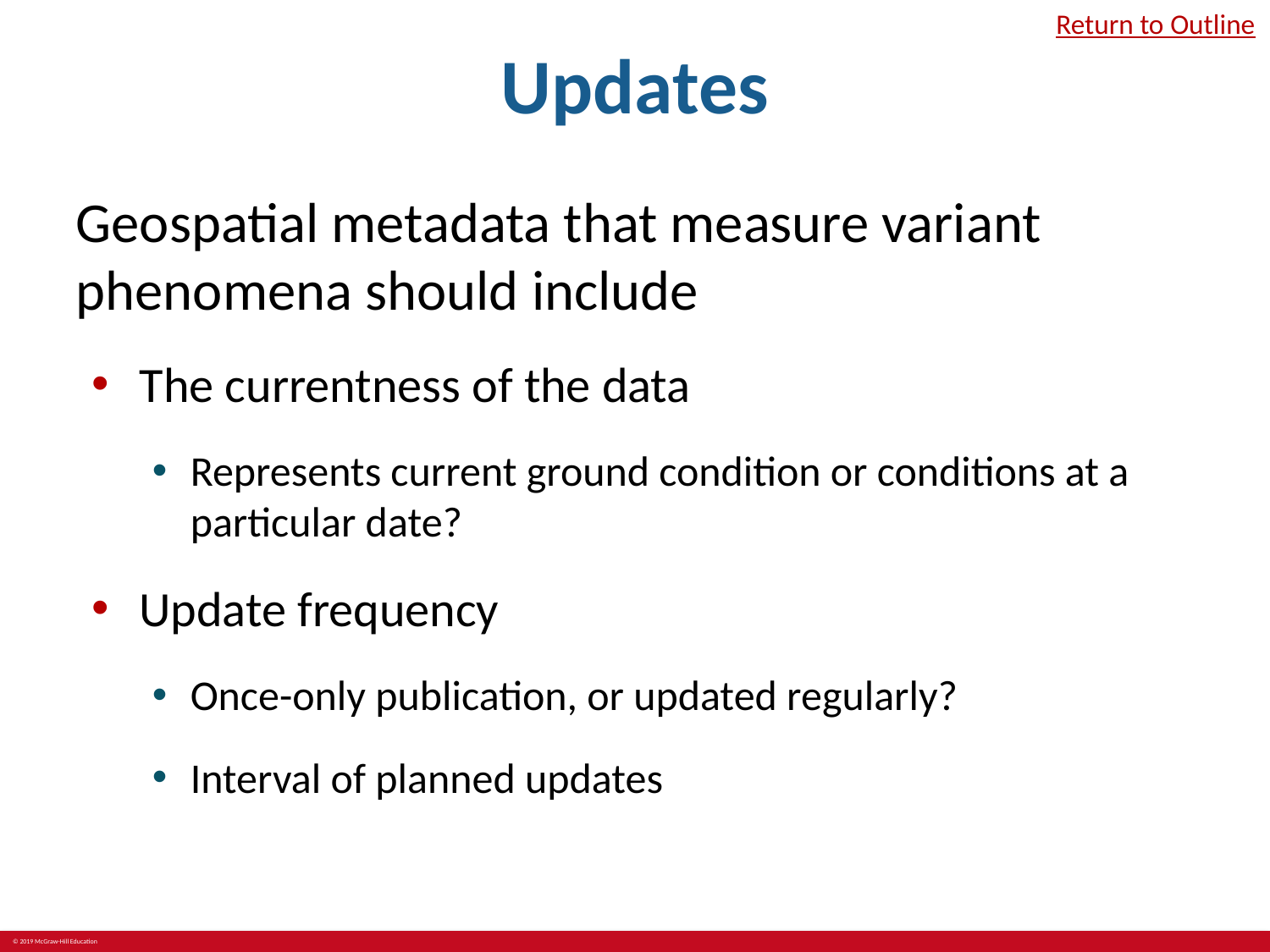

# Updates
Return to Outline
Geospatial metadata that measure variant phenomena should include
The currentness of the data
Represents current ground condition or conditions at a particular date?
Update frequency
Once-only publication, or updated regularly?
Interval of planned updates